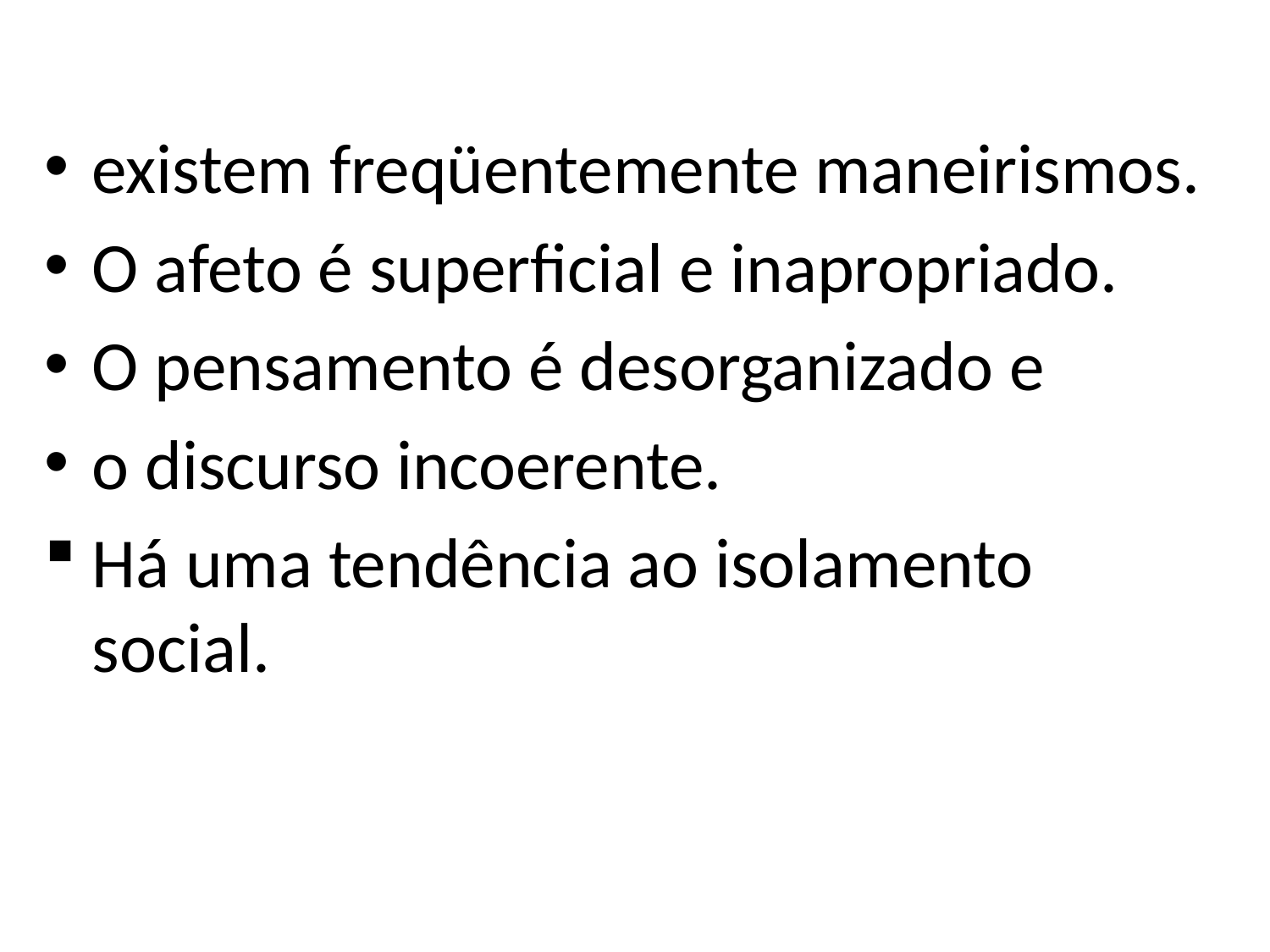

existem freqüentemente maneirismos.
O afeto é superficial e inapropriado.
O pensamento é desorganizado e
o discurso incoerente.
Há uma tendência ao isolamento social.